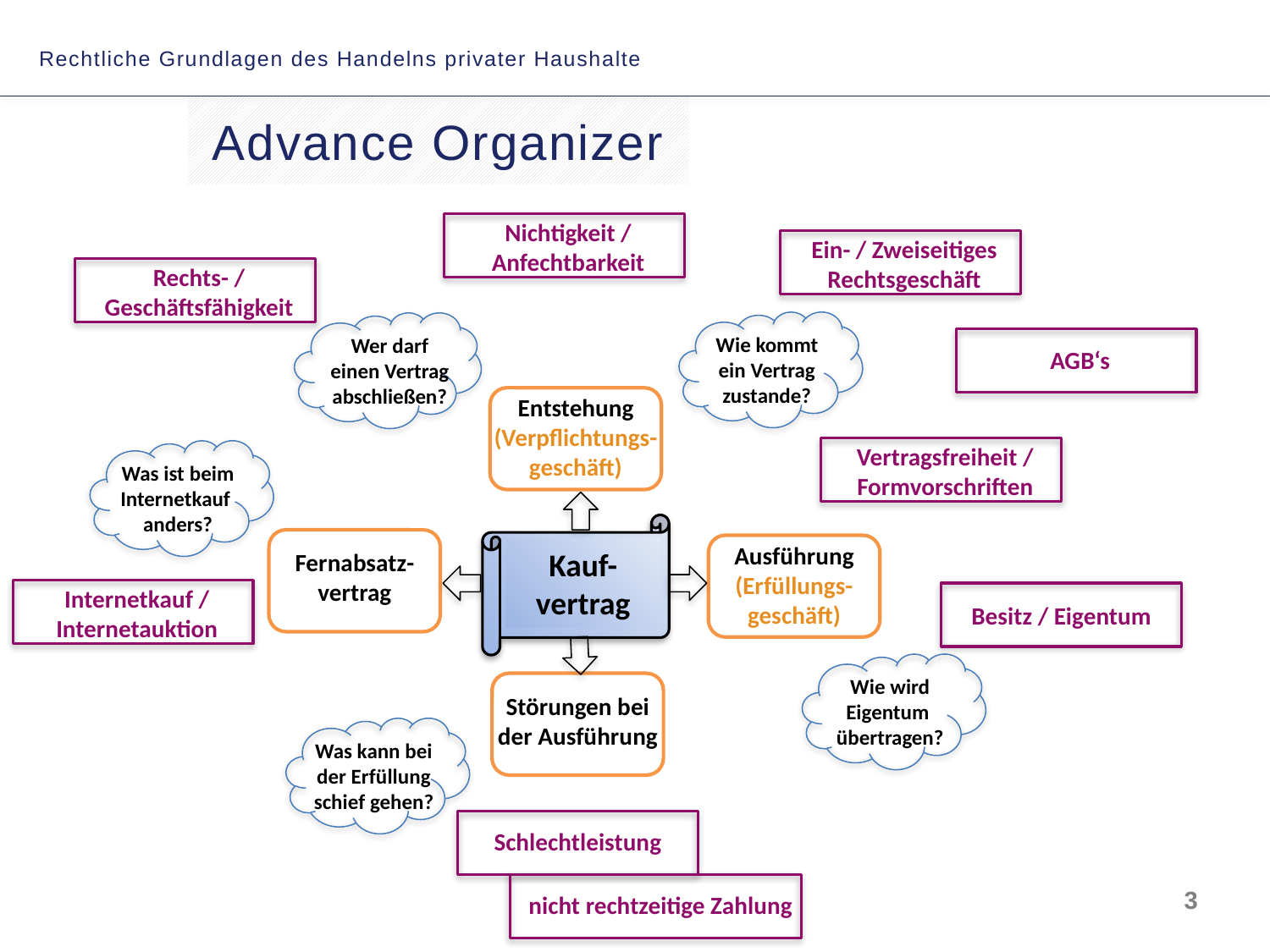

Rechtliche Grundlagen des Handelns privater Haushalte
Advance Organizer
Nichtigkeit / Anfechtbarkeit

Ein- / Zweiseitiges Rechtsgeschäft

Rechts- / Geschäftsfähigkeit

Wie kommt ein Vertrag zustande?

Wer darf einen Vertrag abschließen?

AGB‘s
Entstehung
(Verpflichtungs-geschäft)

Vertragsfreiheit /
Formvorschriften

Was ist beim Internetkauf  anders?

Kauf-vertrag

Fernabsatz-vertrag
Ausführung
(Erfüllungs-geschäft)

Internetkauf / Internetauktion

Besitz / Eigentum

Wie wird Eigentum  übertragen?

Störungen bei der Ausführung

Was kann bei der Erfüllung schief gehen?

Schlechtleistung
3

nicht rechtzeitige Zahlung